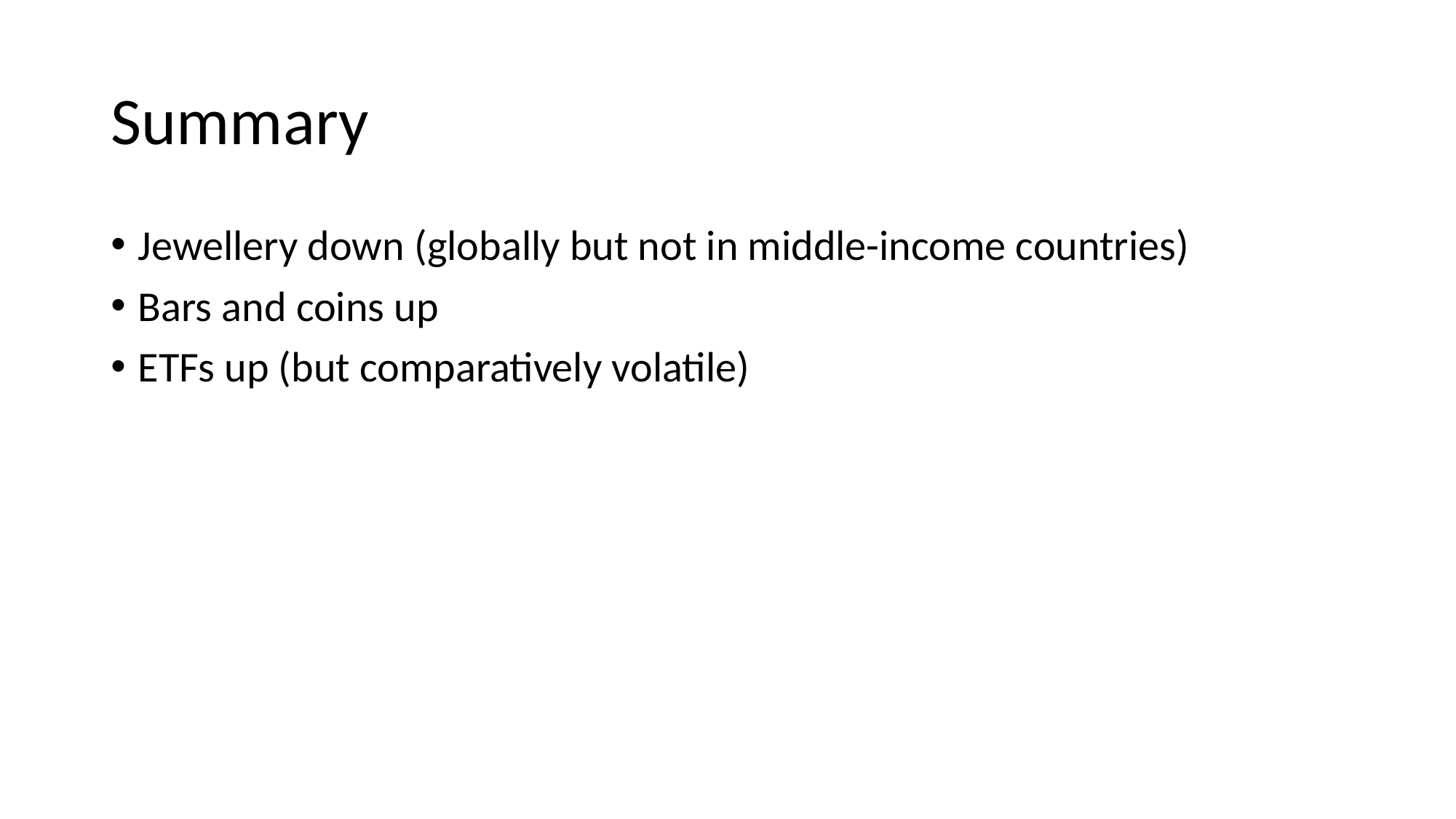

# Summary
Jewellery down (globally but not in middle-income countries)
Bars and coins up
ETFs up (but comparatively volatile)